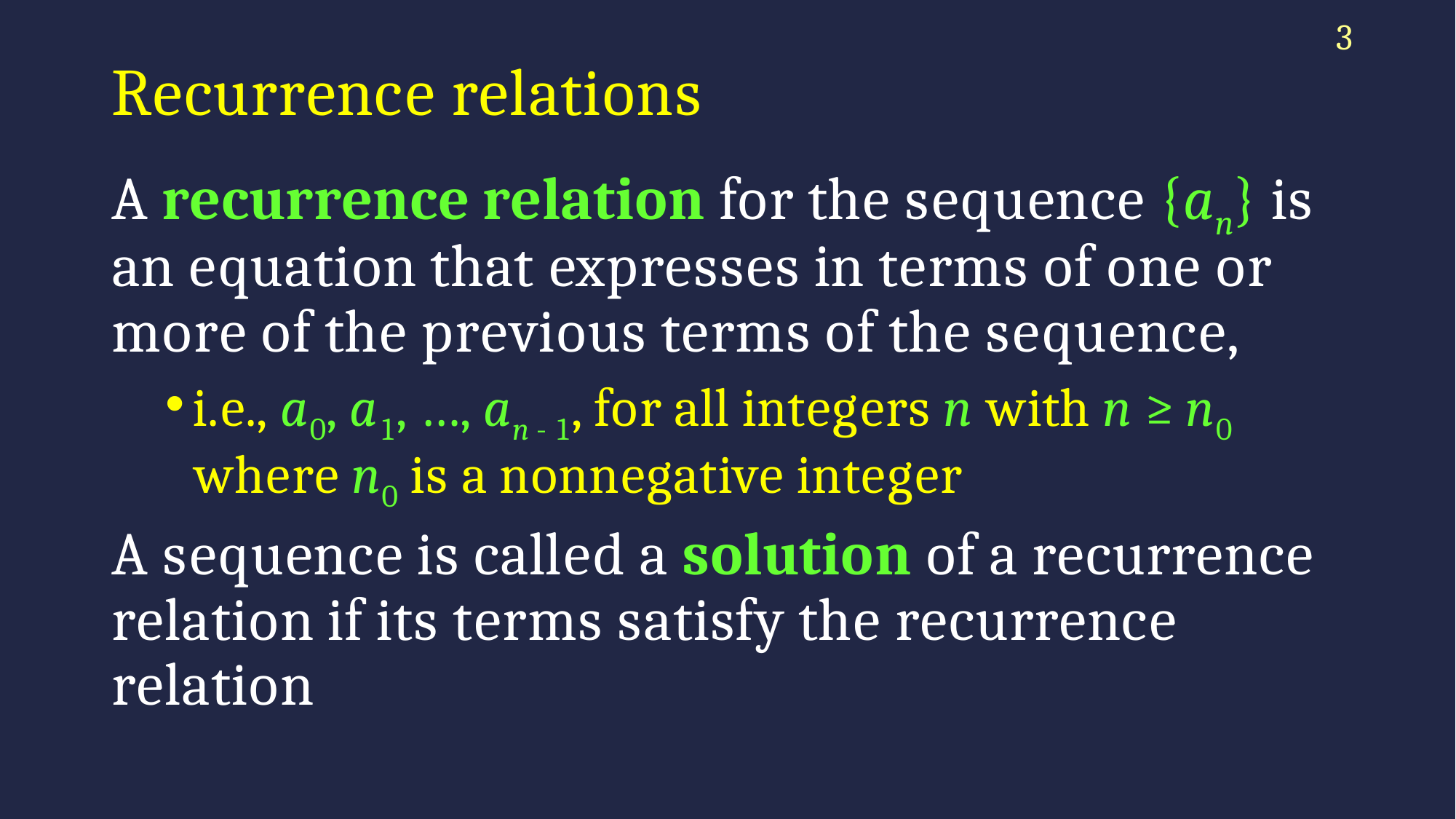

3
# Recurrence relations
A recurrence relation for the sequence {an} is an equation that expresses in terms of one or more of the previous terms of the sequence,
i.e., a0, a1, …, an - 1, for all integers n with n ≥ n0 where n0 is a nonnegative integer
A sequence is called a solution of a recurrence relation if its terms satisfy the recurrence relation